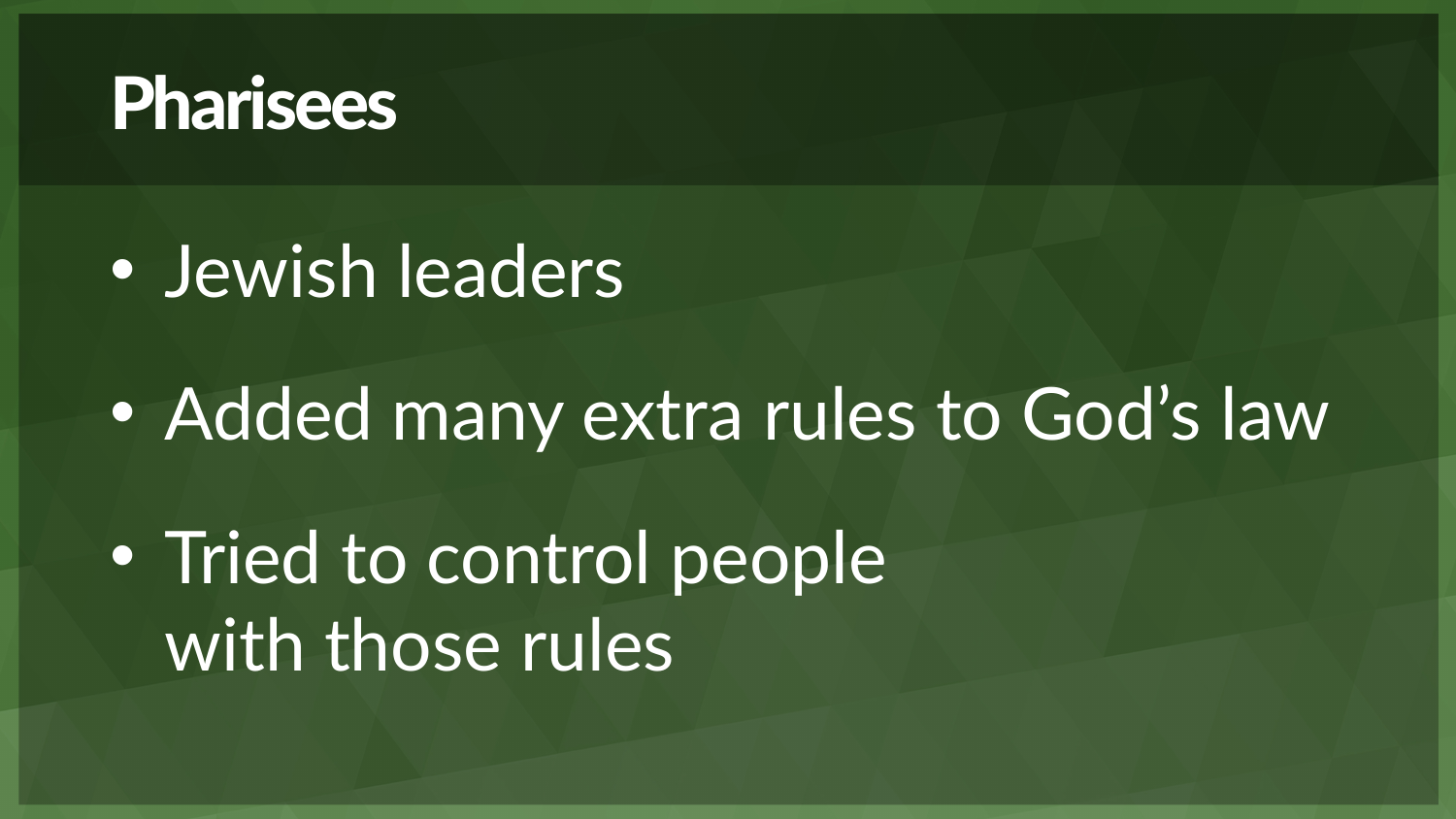

# Pharisees
Jewish leaders
Added many extra rules to God’s law
Tried to control people
with those rules